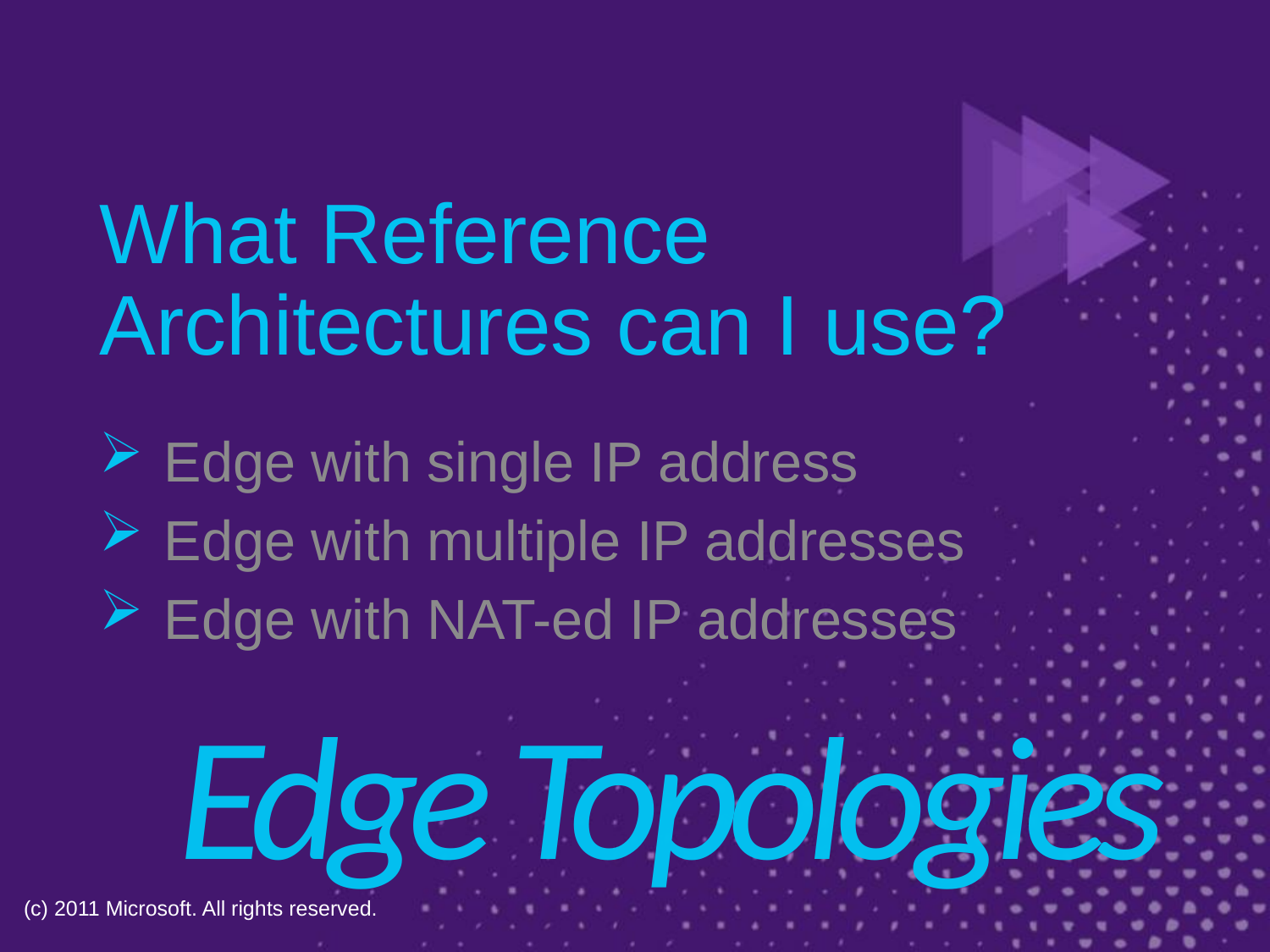

# What Reference Architectures can I use?
Edge with single IP address
Edge with multiple IP addresses
Edge with NAT-ed IP addresses

Edge Topologies

(c) 2011 Microsoft. All rights reserved.